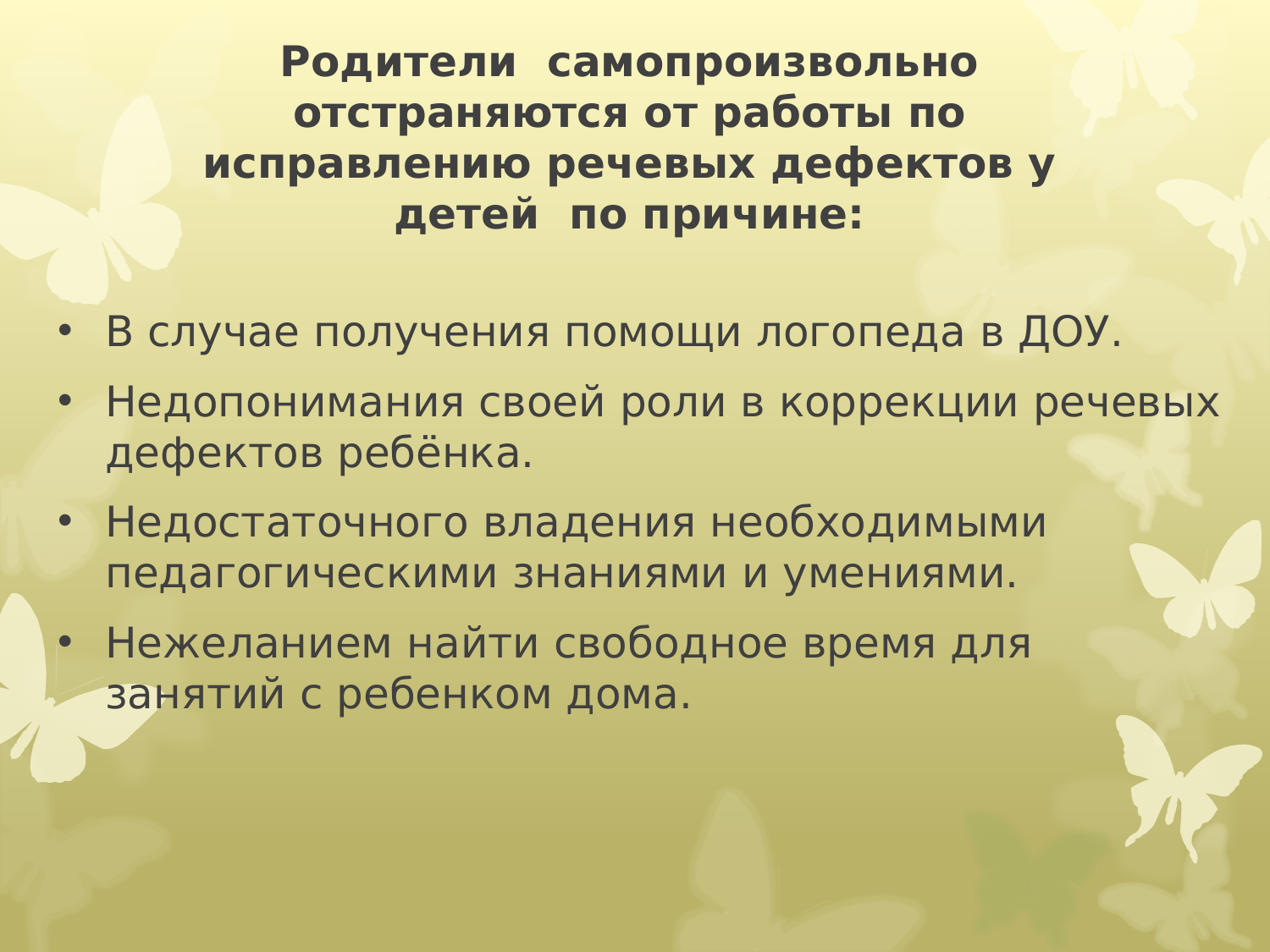

# Родители  самопроизвольно отстраняются от работы по исправлению речевых дефектов у детей  по причине:
В случае получения помощи логопеда в ДОУ.
Недопонимания своей роли в коррекции речевых дефектов ребёнка.
Недостаточного владения необходимыми педагогическими знаниями и умениями.
Нежеланием найти свободное время для занятий с ребенком дома.